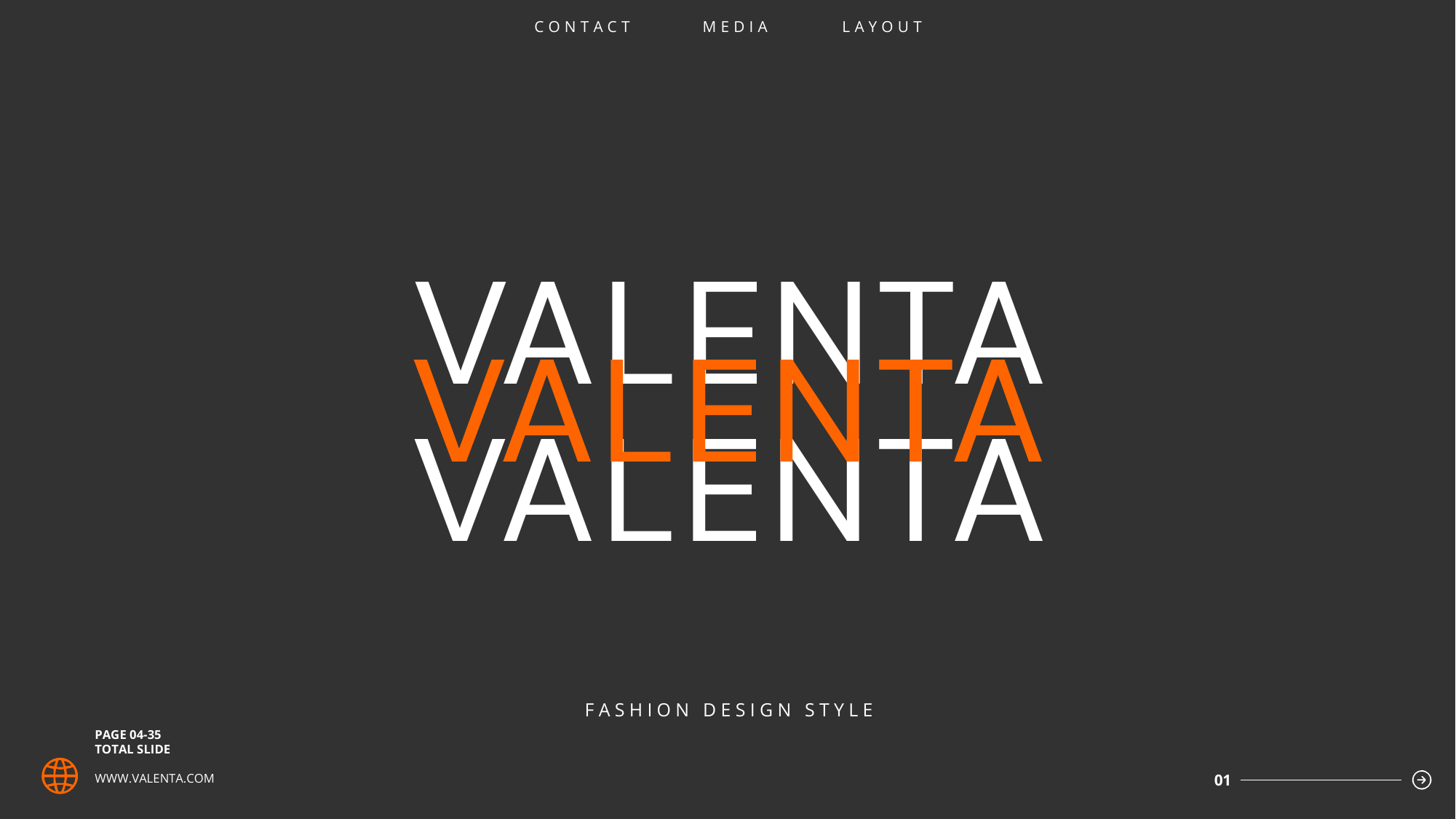

CONTACT
MEDIA
LAYOUT

VALENTA
VALENTA
VALENTA
FASHION DESIGN STYLE
PAGE 04-35
TOTAL SLIDE

WWW.VALENTA.COM
01